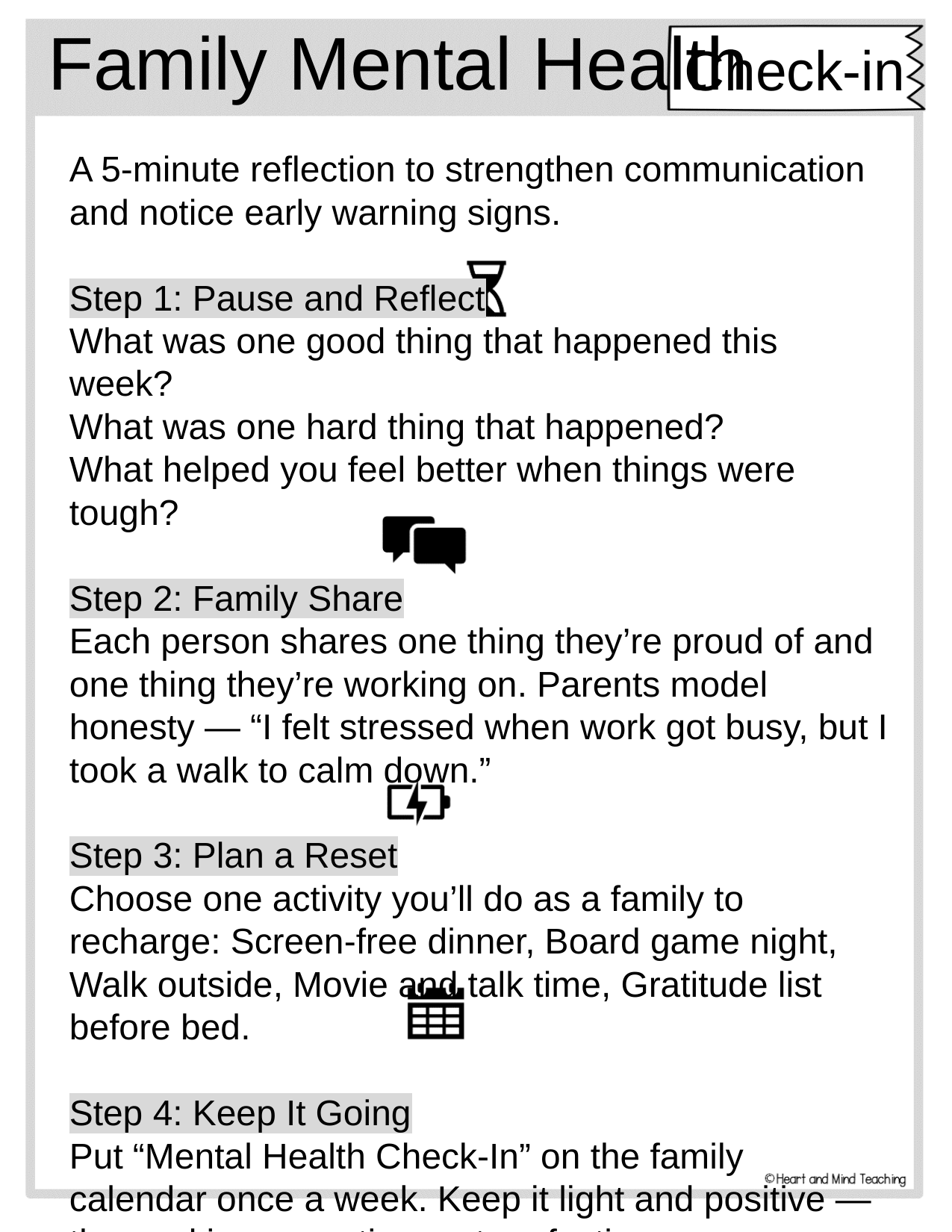

Family Mental Health
Check-in
A 5-minute reflection to strengthen communication and notice early warning signs.

Step 1: Pause and Reflect
What was one good thing that happened this week?
What was one hard thing that happened?
What helped you feel better when things were tough?

Step 2: Family Share
Each person shares one thing they’re proud of and one thing they’re working on. Parents model honesty — “I felt stressed when work got busy, but I took a walk to calm down.”

Step 3: Plan a Reset
Choose one activity you’ll do as a family to recharge: Screen-free dinner, Board game night, Walk outside, Movie and talk time, Gratitude list before bed.

Step 4: Keep It Going
Put “Mental Health Check-In” on the family calendar once a week. Keep it light and positive — the goal is connection, not perfection.